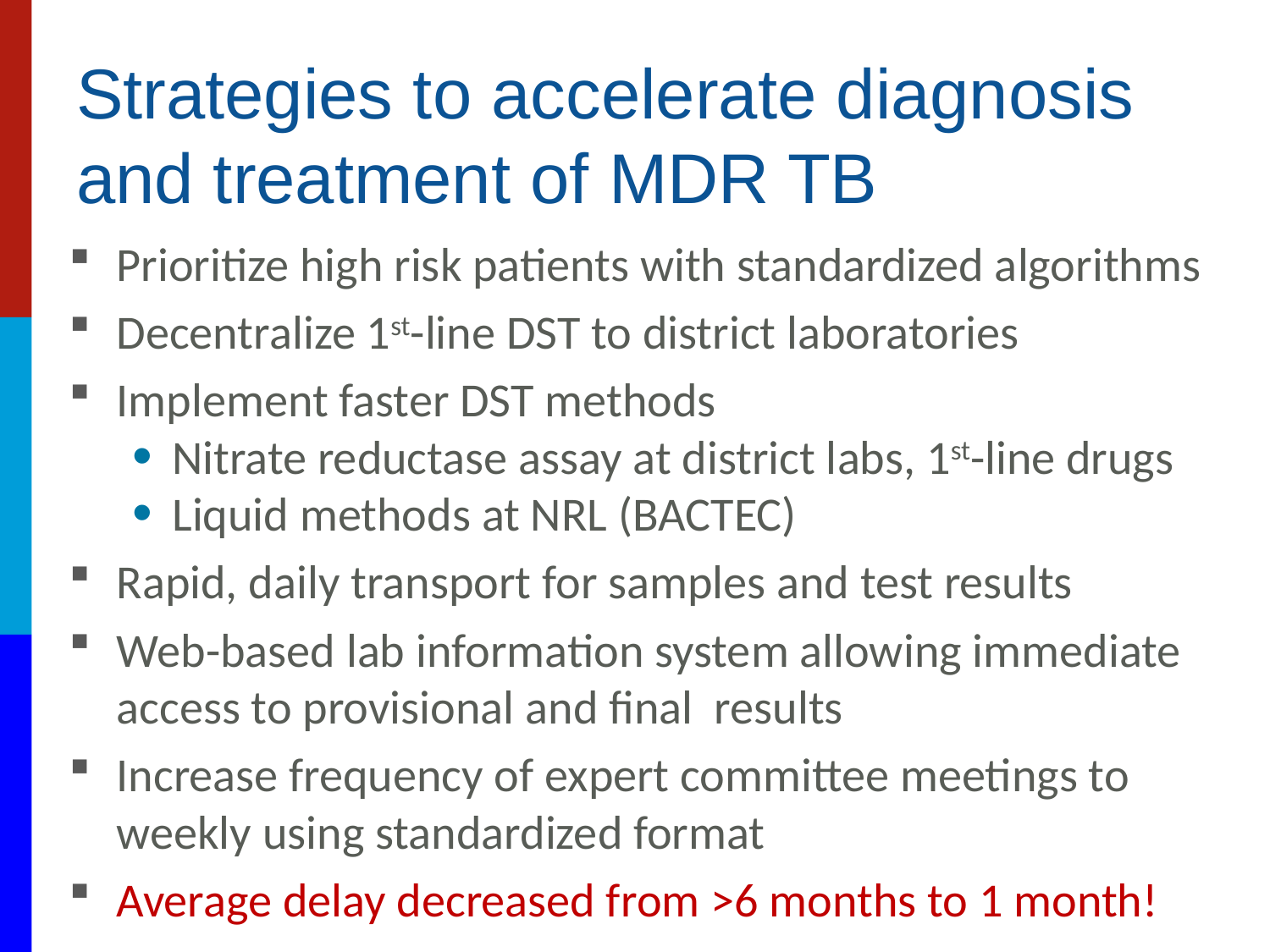

# Strategies to accelerate diagnosis and treatment of MDR TB
Prioritize high risk patients with standardized algorithms
Decentralize 1st-line DST to district laboratories
Implement faster DST methods
Nitrate reductase assay at district labs, 1st-line drugs
Liquid methods at NRL (BACTEC)
Rapid, daily transport for samples and test results
Web-based lab information system allowing immediate access to provisional and final  results
Increase frequency of expert committee meetings to weekly using standardized format
Average delay decreased from >6 months to 1 month!